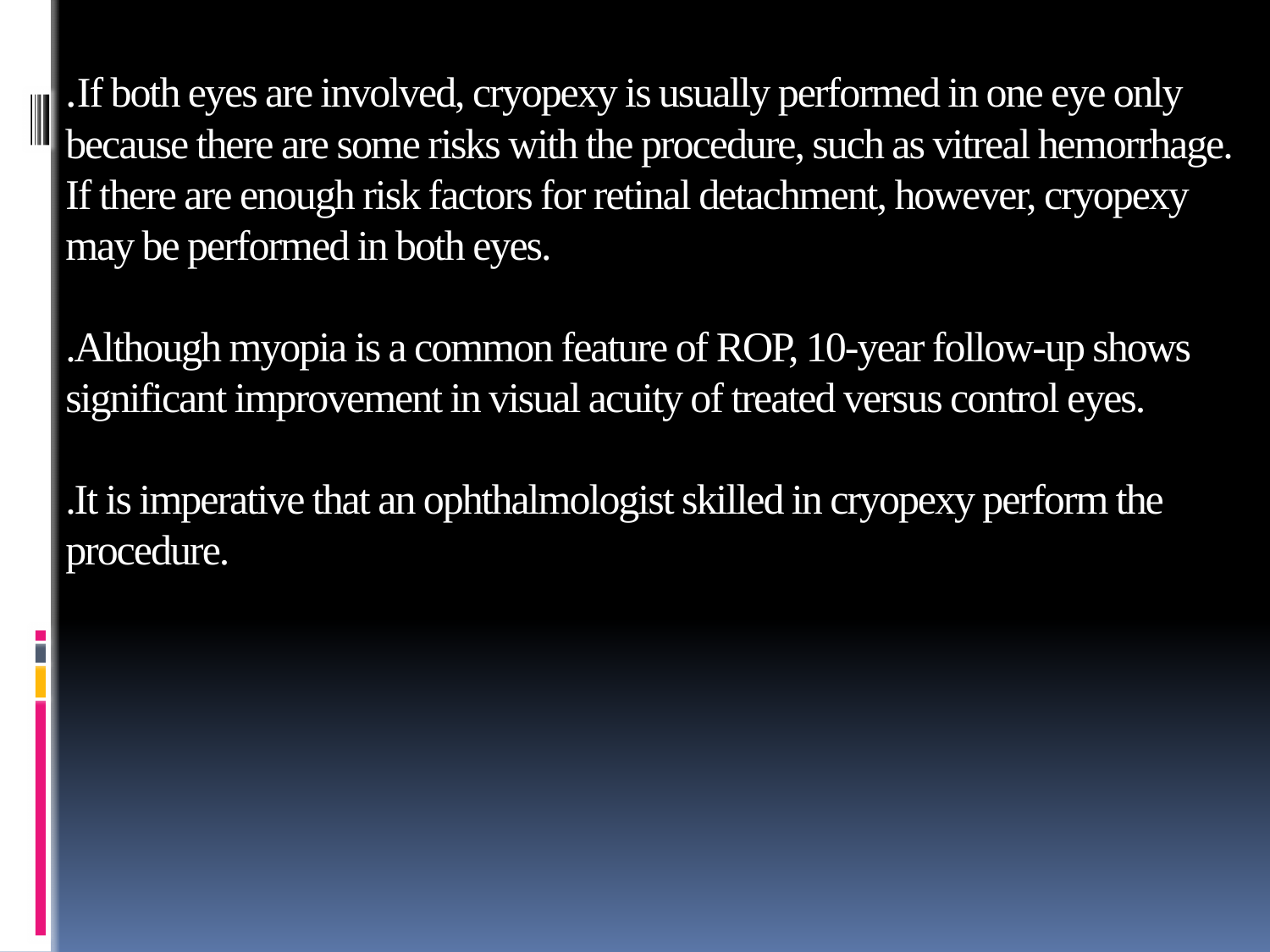

# .If both eyes are involved, cryopexy is usually performed in one eye only because there are some risks with the procedure, such as vitreal hemorrhage. If there are enough risk factors for retinal detachment, however, cryopexy may be performed in both eyes. .Although myopia is a common feature of ROP, 10-year follow-up shows significant improvement in visual acuity of treated versus control eyes. .It is imperative that an ophthalmologist skilled in cryopexy perform the procedure.